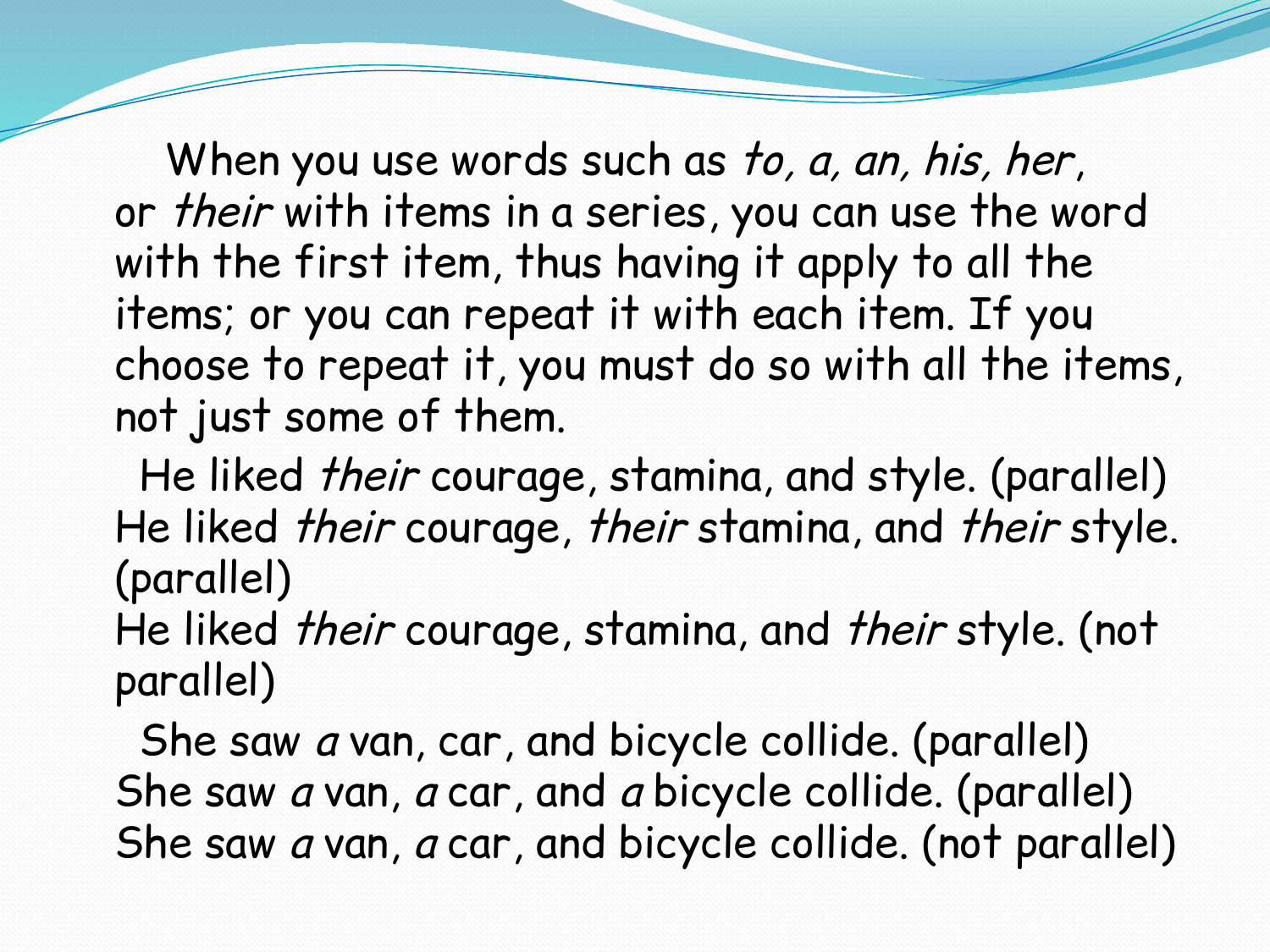

When you use words such as to, a, an, his, her, or their with items in a series, you can use the word with the first item, thus having it apply to all the items; or you can repeat it with each item. If you choose to repeat it, you must do so with all the items, not just some of them.
     He liked their courage, stamina, and style. (parallel) 
He liked their courage, their stamina, and their style. (parallel) 
He liked their courage, stamina, and their style. (not parallel)
     She saw a van, car, and bicycle collide. (parallel) 
She saw a van, a car, and a bicycle collide. (parallel) 
She saw a van, a car, and bicycle collide. (not parallel)